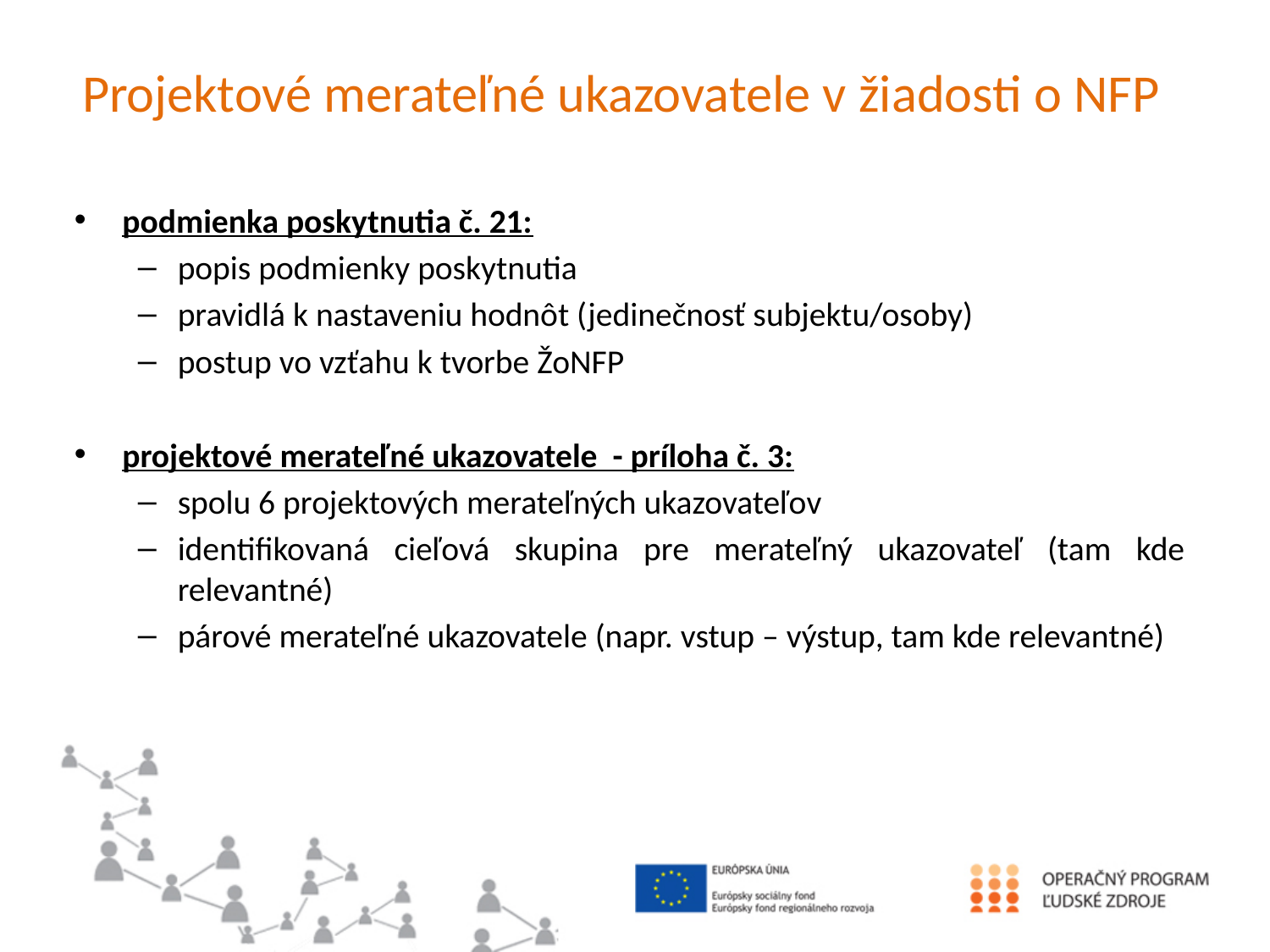

# Projektové merateľné ukazovatele v žiadosti o NFP

podmienka poskytnutia č. 21:
popis podmienky poskytnutia
pravidlá k nastaveniu hodnôt (jedinečnosť subjektu/osoby)
postup vo vzťahu k tvorbe ŽoNFP

projektové merateľné ukazovatele  - príloha č. 3:
spolu 6 projektových merateľných ukazovateľov
identifikovaná cieľová skupina pre merateľný ukazovateľ (tam kde relevantné)
párové merateľné ukazovatele (napr. vstup – výstup, tam kde relevantné)